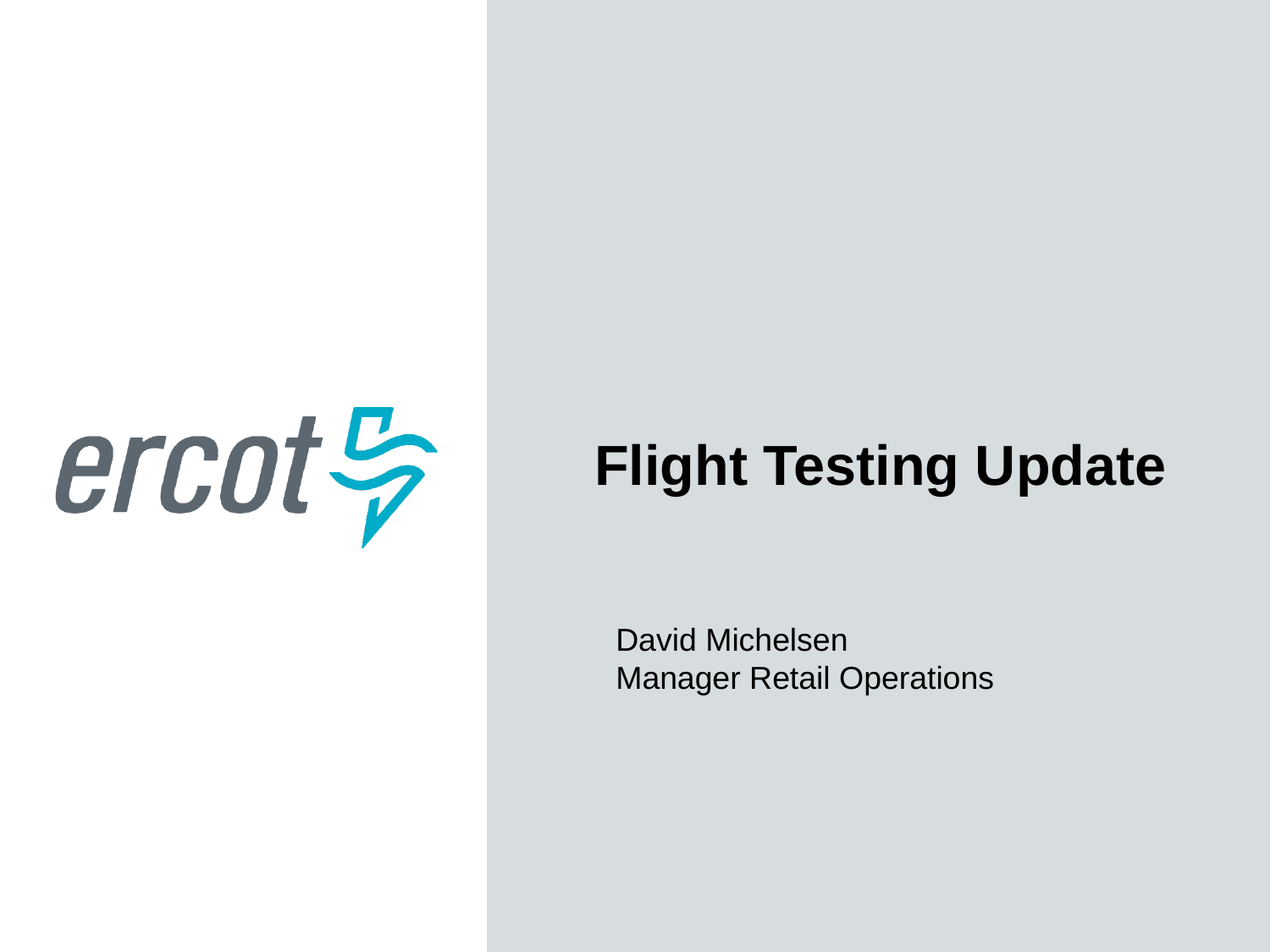

Flight Testing Update

David Michelsen
Manager Retail Operations